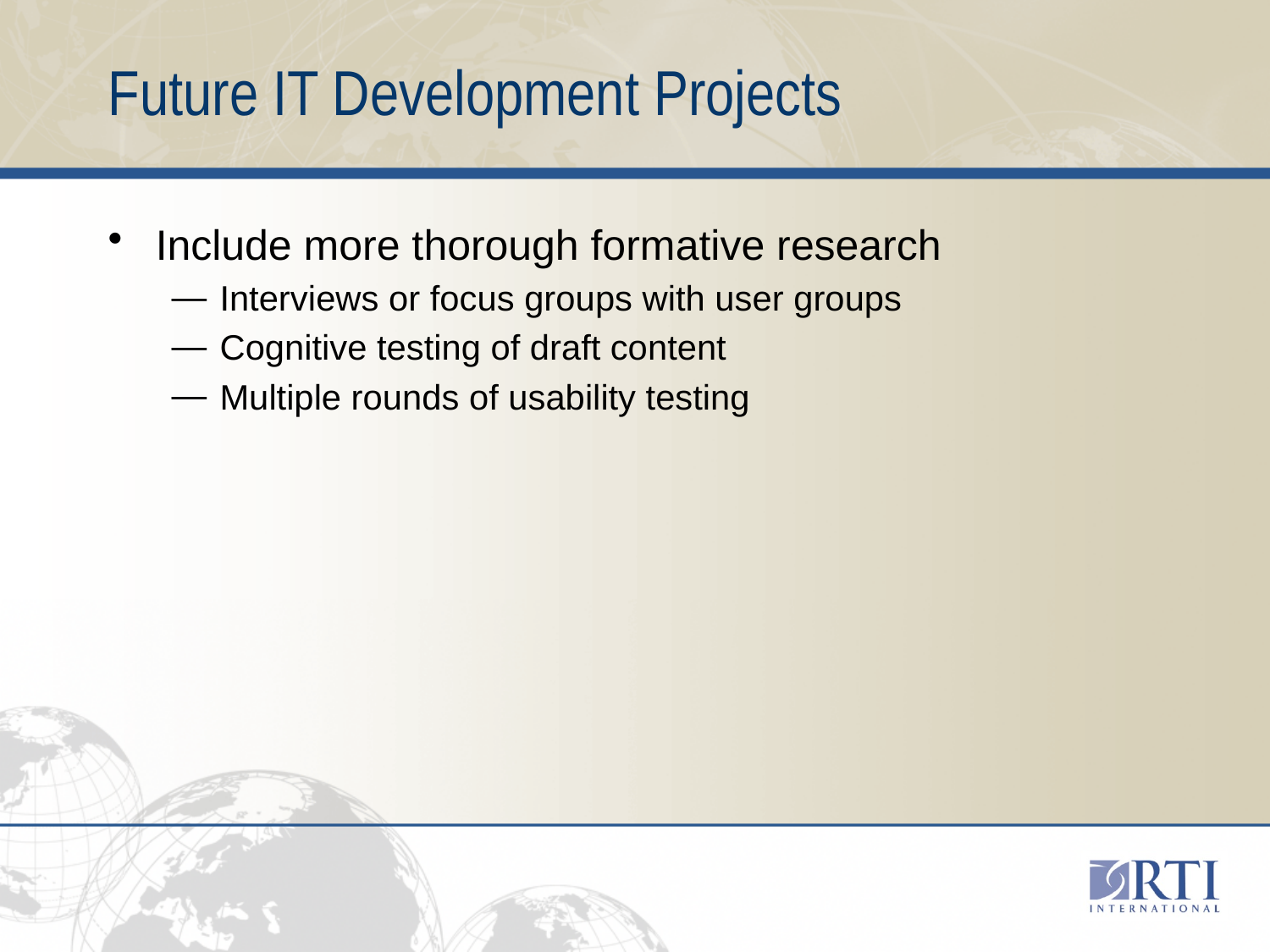

# Future IT Development Projects
Include more thorough formative research
Interviews or focus groups with user groups
Cognitive testing of draft content
Multiple rounds of usability testing